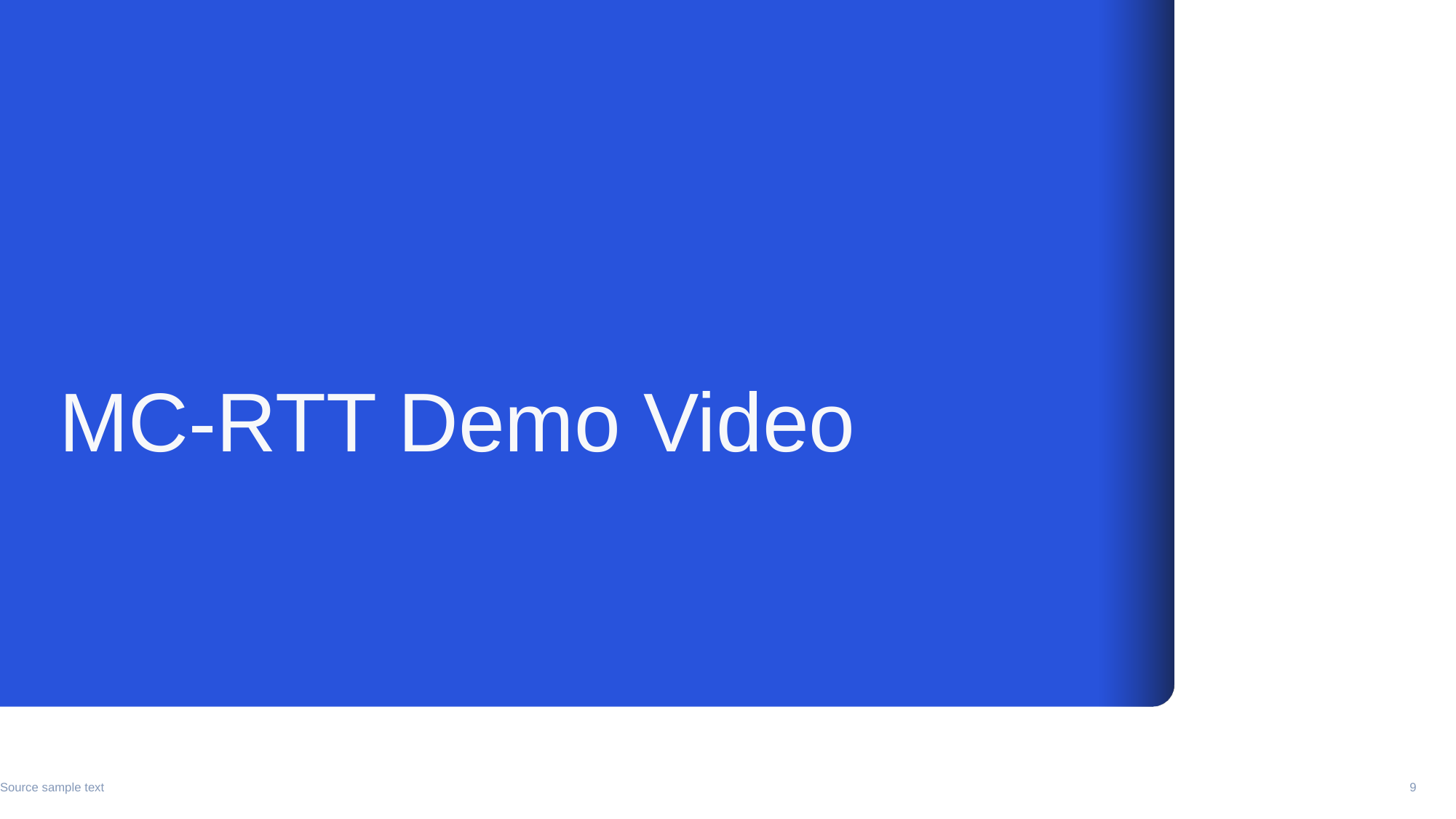

# MC-RTT Demo Video

Source sample text